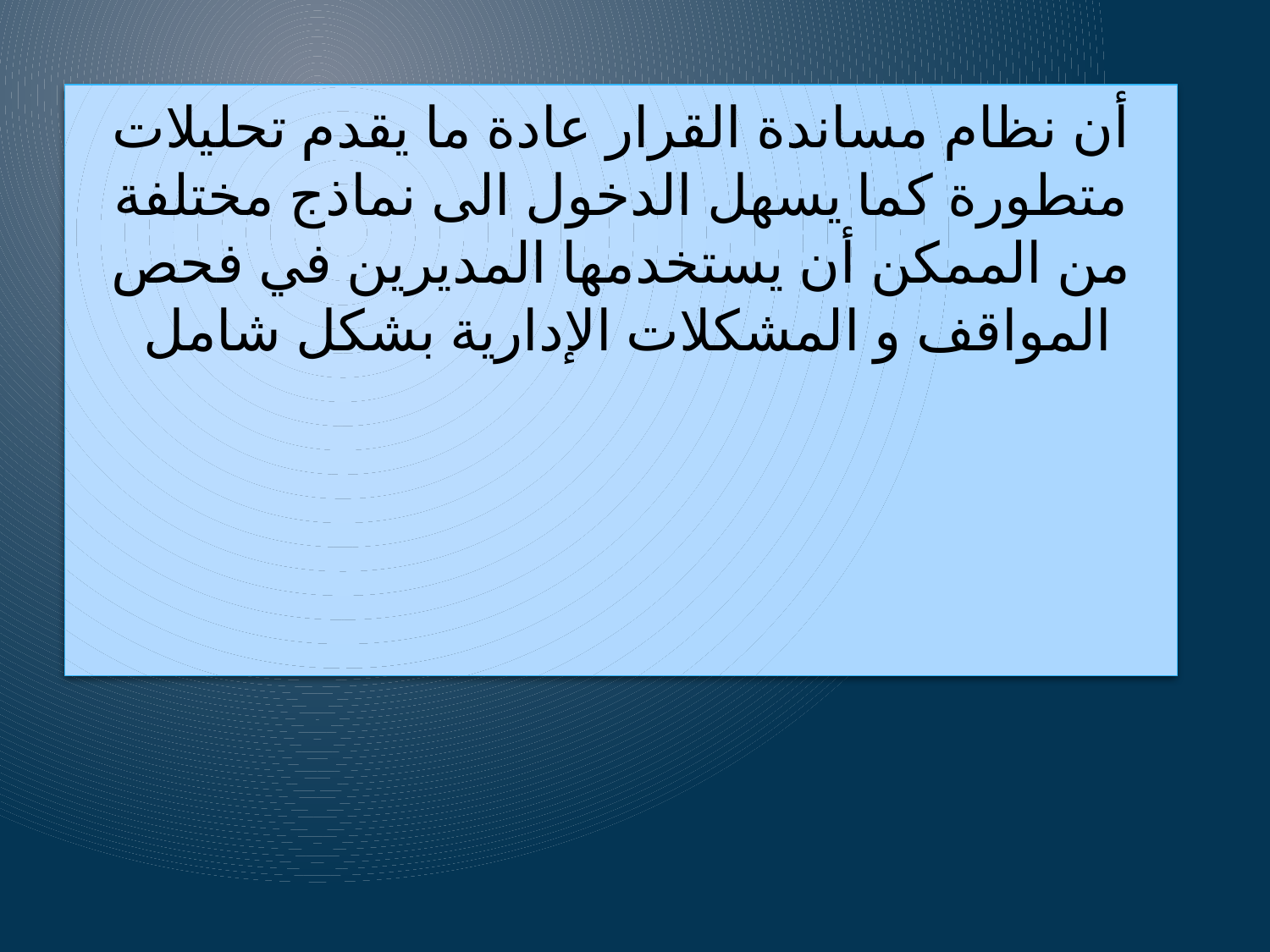

# أن نظام مساندة القرار عادة ما يقدم تحليلات متطورة كما يسهل الدخول الى نماذج مختلفة من الممكن أن يستخدمها المديرين في فحص المواقف و المشكلات الإدارية بشكل شامل